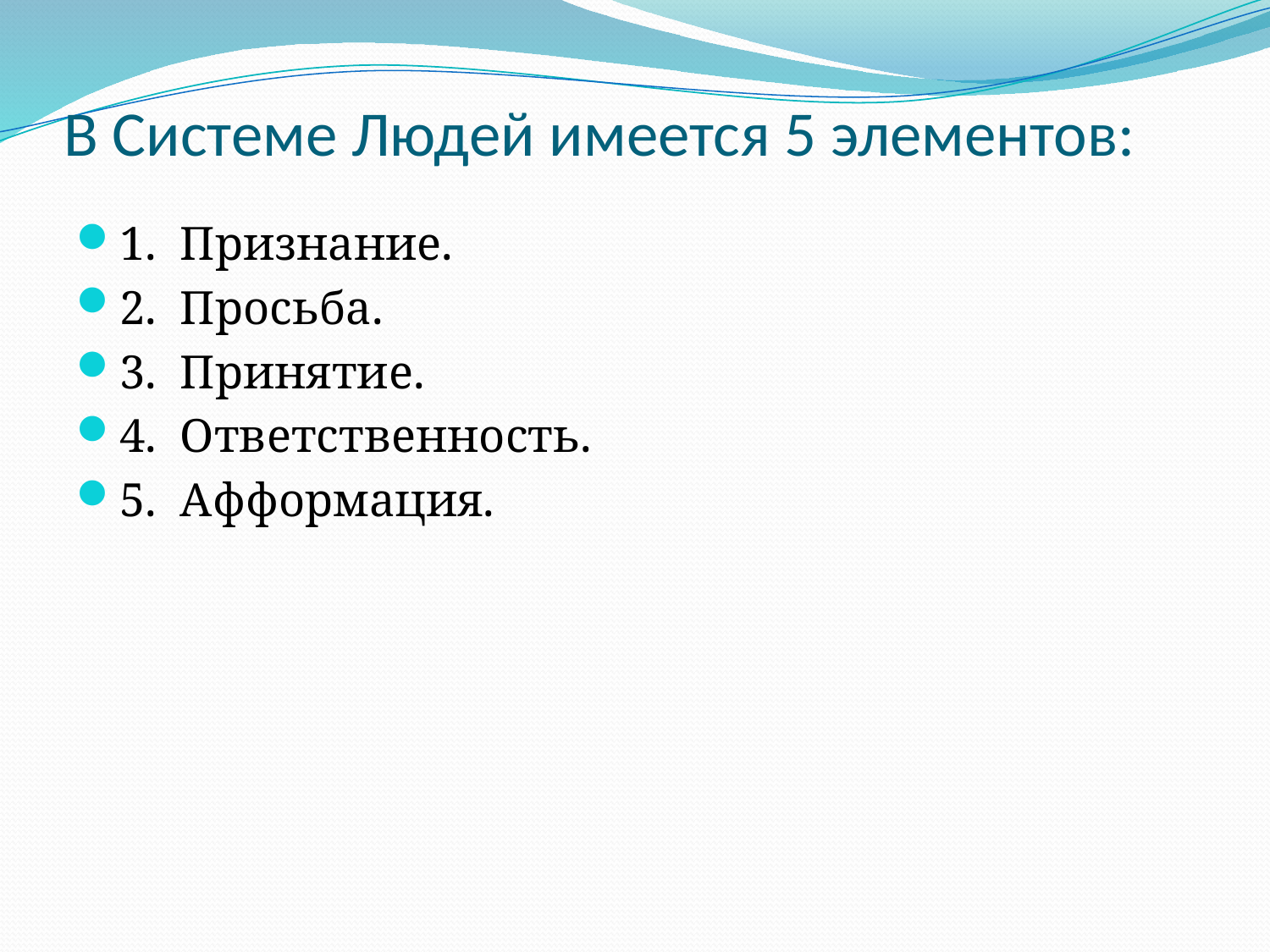

# В Системе Людей имеется 5 элементов:
1.  Признание.
2.  Просьба.
3.  Принятие.
4.  Ответственность.
5.  Афформация.